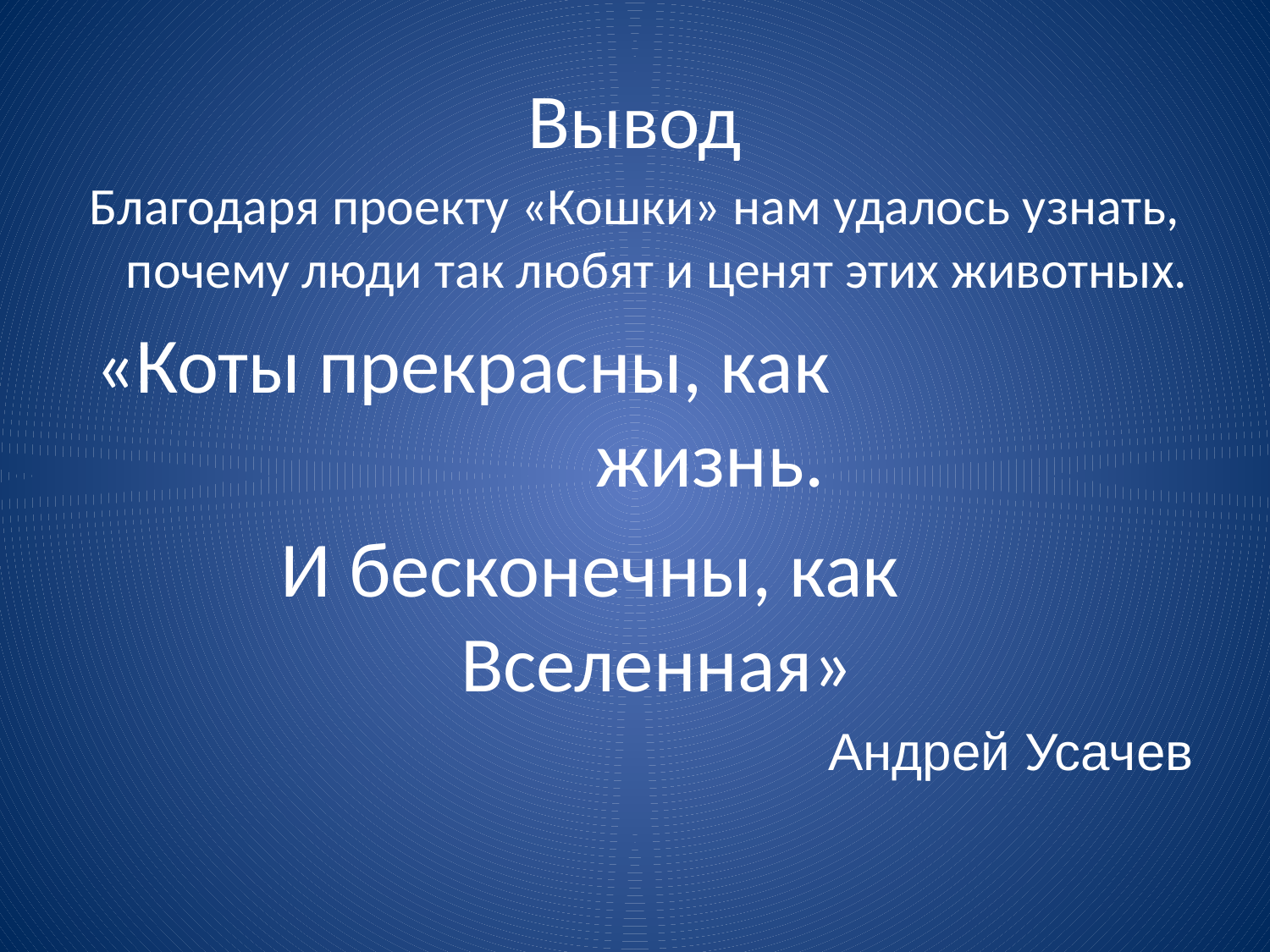

# Вывод
Благодаря проекту «Кошки» нам удалось узнать, почему люди так любят и ценят этих животных.
 «Коты прекрасны, как                           жизнь.
И бесконечны, как      Вселенная»
Андрей Усачев